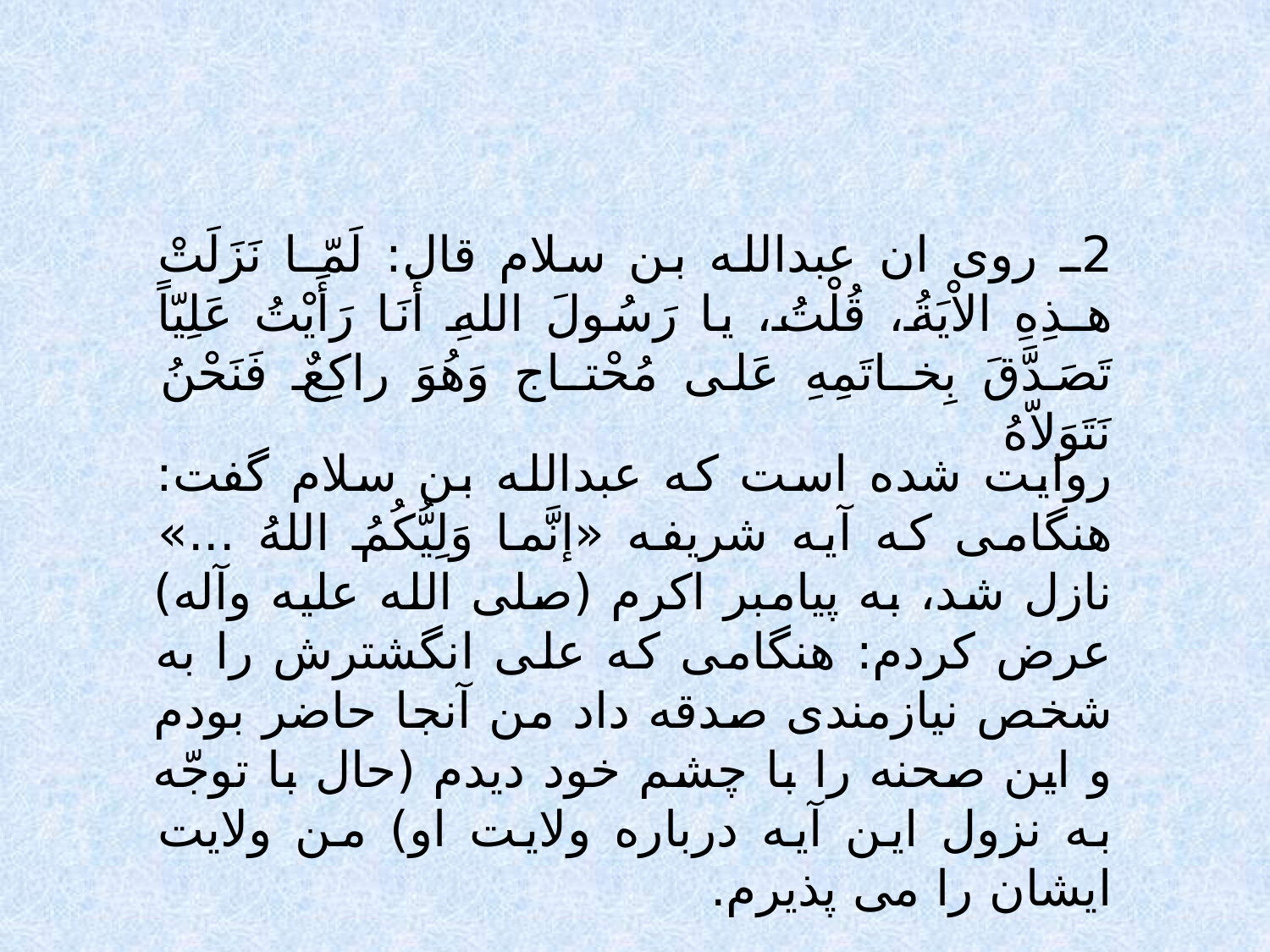

2ـ روى ان عبدالله بن سلام قال: لَمّـا نَزَلَتْ هـذِهِ الاْيَةُ، قُلْتُ، يا رَسُولَ اللهِ أَنَا رَأَيْتُ عَلِيّاً تَصَدَّقَ بِخـاتَمِهِ عَلى مُحْتـاج وَهُوَ راكِعٌ فَنَحْنُ نَتَوَلاّهُ
روايت شده است كه عبدالله بن سلام گفت: هنگامى كه آيه شريفه «إنَّما وَلِيُّكُمُ اللهُ ...» نازل شد، به پيامبر اكرم (صلى الله عليه وآله) عرض كردم: هنگامى كه على انگشترش را به شخص نيازمندى صدقه داد من آنجا حاضر بودم و اين صحنه را با چشم خود ديدم (حال با توجّه به نزول اين آيه درباره ولايت او) من ولايت ايشان را مى پذيرم.